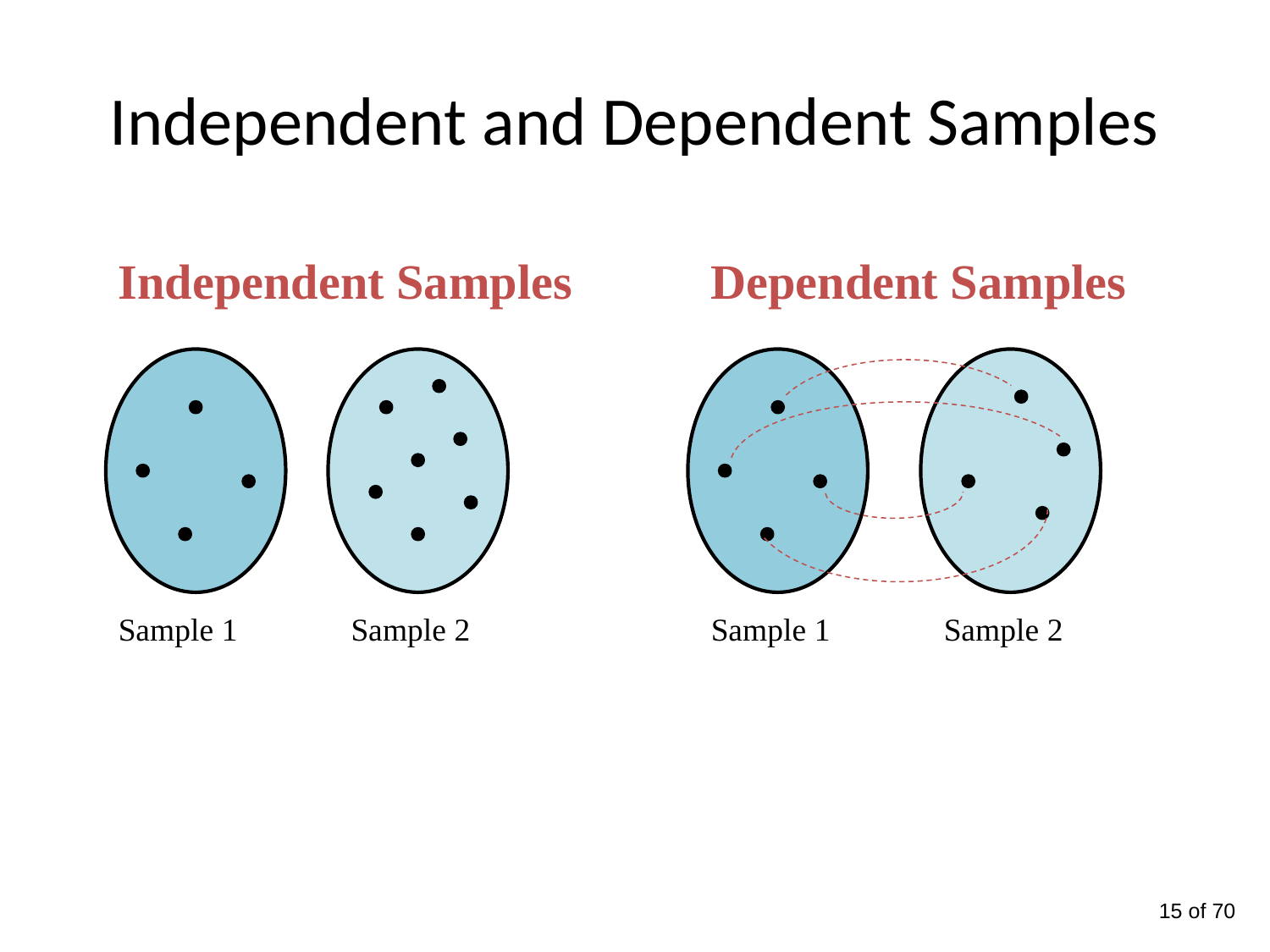

# Independent and Dependent Samples
Independent Samples
Dependent Samples

Sample 1
Sample 2
Sample 1
Sample 2
15 of 70